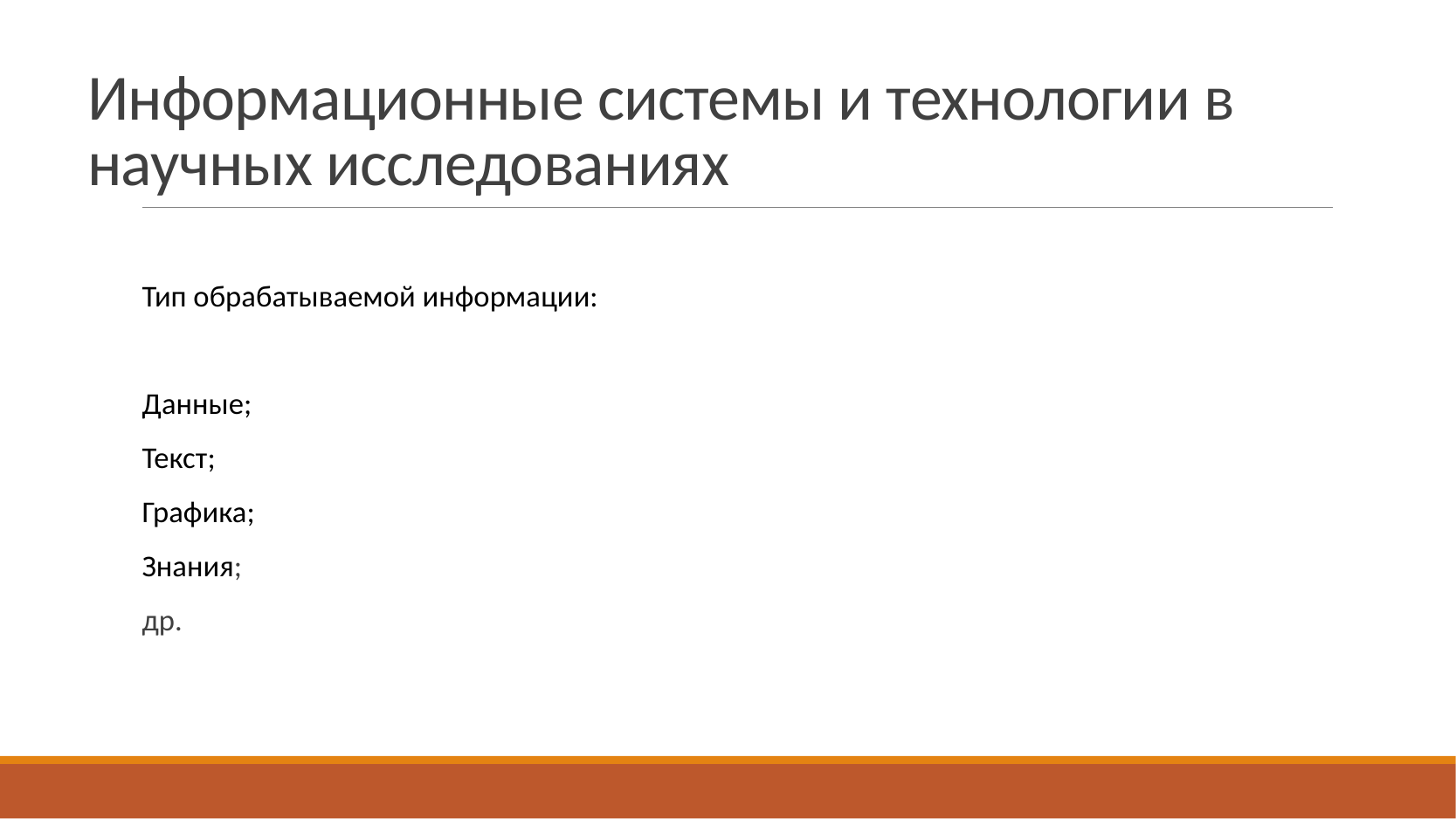

# Информационные системы и технологии в научных исследованиях

	Тип обрабатываемой информации:

Данные;
Текст;
Графика;
Знания;
др.